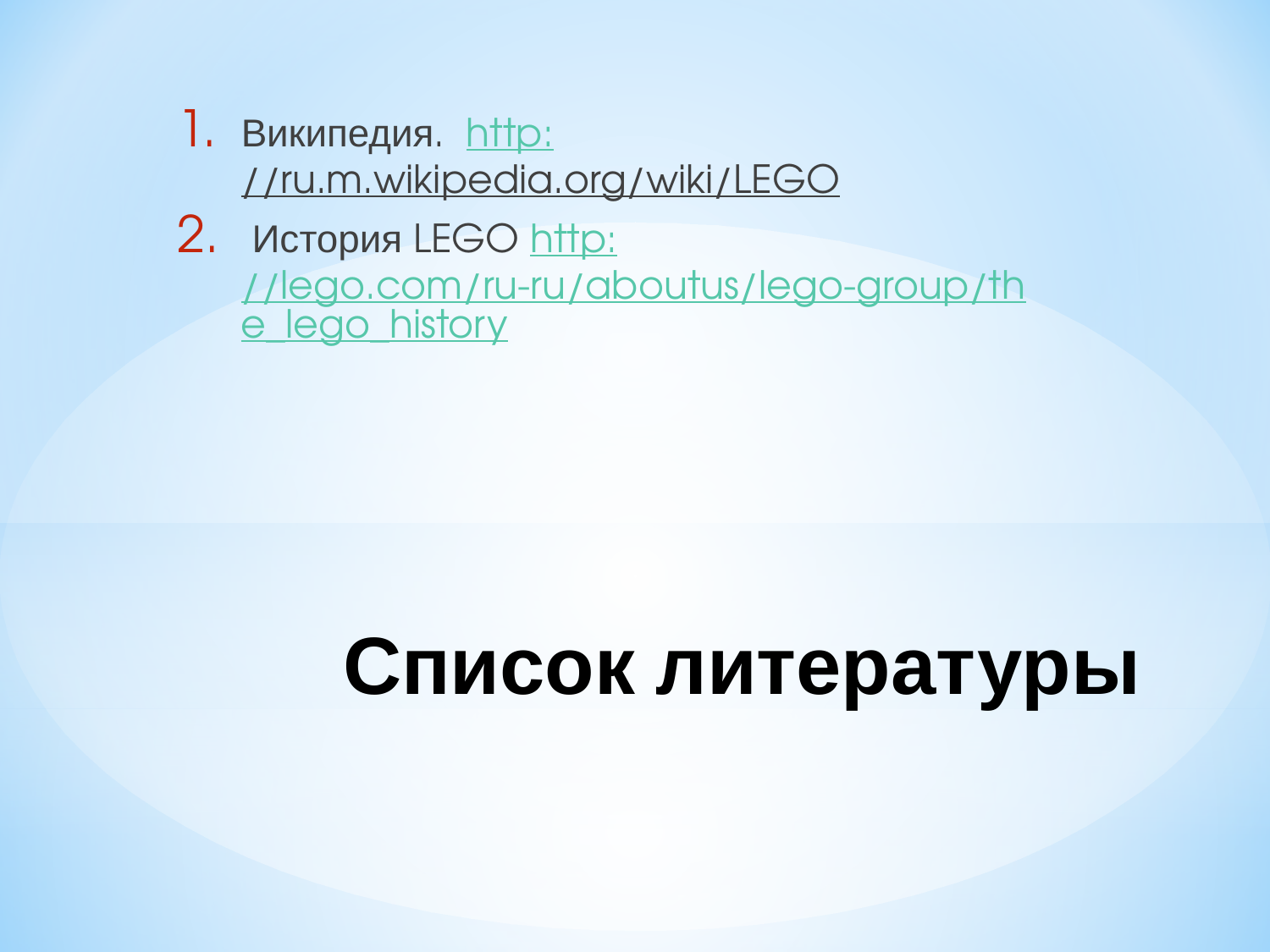

Википедия.  http://ru.m.wikipedia.org/wiki/LEGO
 История LEGO http://lego.com/ru-ru/aboutus/lego-group/the_lego_history

# Список литературы